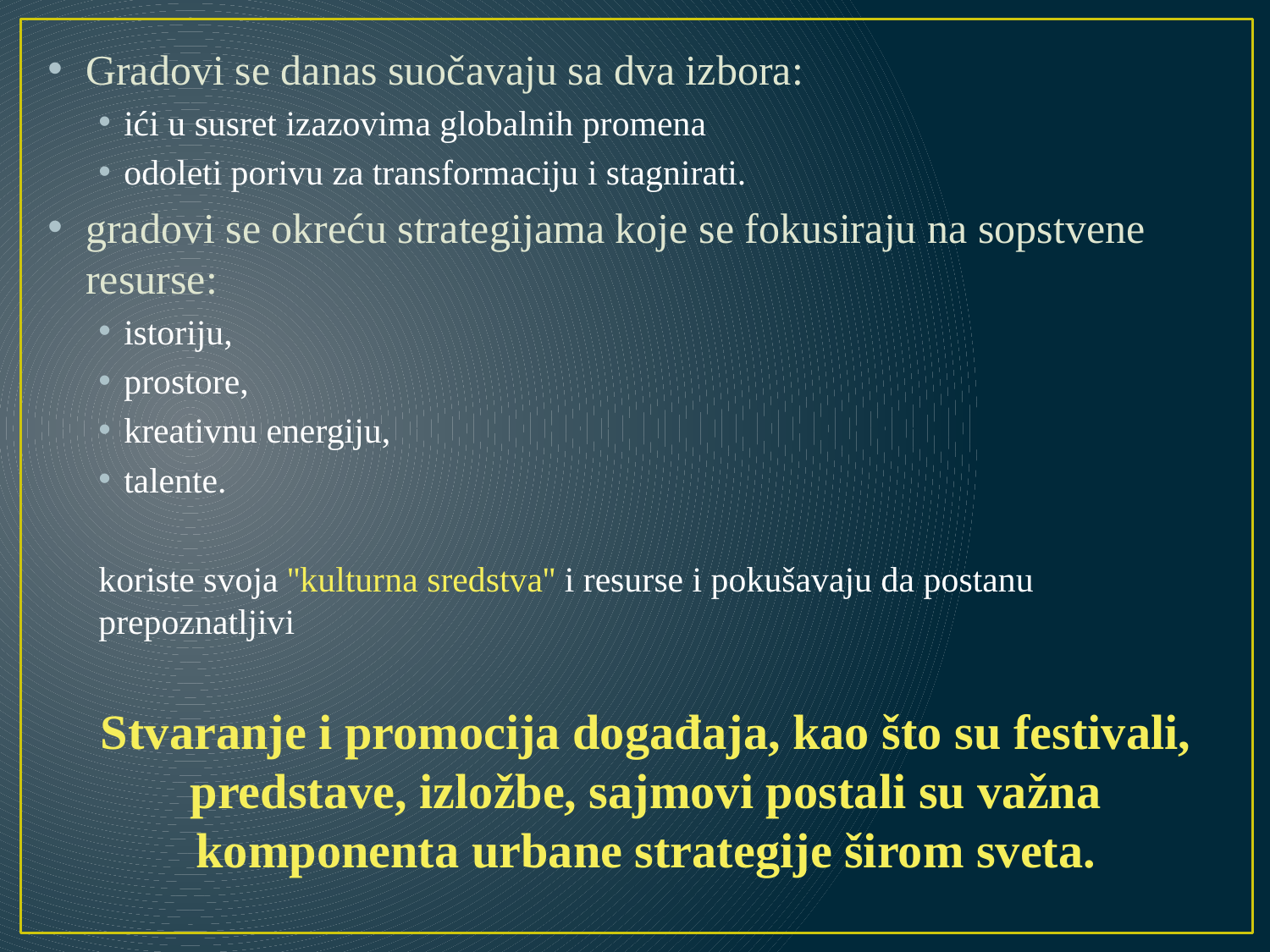

Gradovi se danas suočavaju sa dva izbora:
ići u susret izazovima globalnih promena
odoleti porivu za transformaciju i stagnirati.
gradovi se okreću strategijama koje se fokusiraju na sopstvene resurse:
istoriju,
prostore,
kreativnu energiju,
talente.

koriste svoja ''kulturna sredstva'' i resurse i pokušavaju da postanu prepoznatljivi

Stvaranje i promocija događaja, kao što su festivali, predstave, izložbe, sajmovi postali su važna komponenta urbane strategije širom sveta.